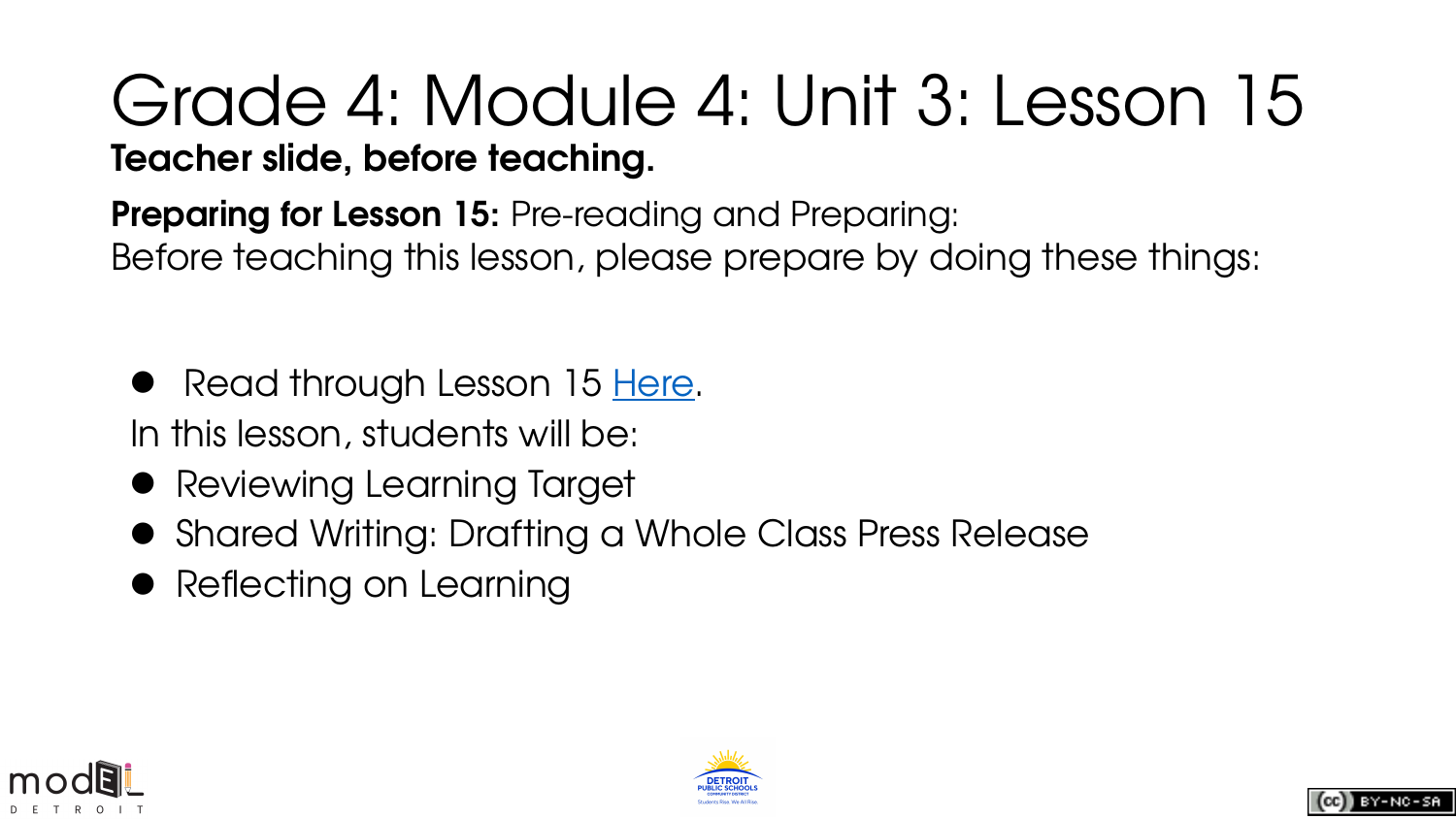

# Grade 4: Module 4: Unit 3: Lesson 15
Teacher slide, before teaching.
Preparing for Lesson 15: Pre-reading and Preparing:
Before teaching this lesson, please prepare by doing these things:

Read through Lesson 15 Here.
In this lesson, students will be:
Reviewing Learning Target
Shared Writing: Drafting a Whole Class Press Release
Reflecting on Learning